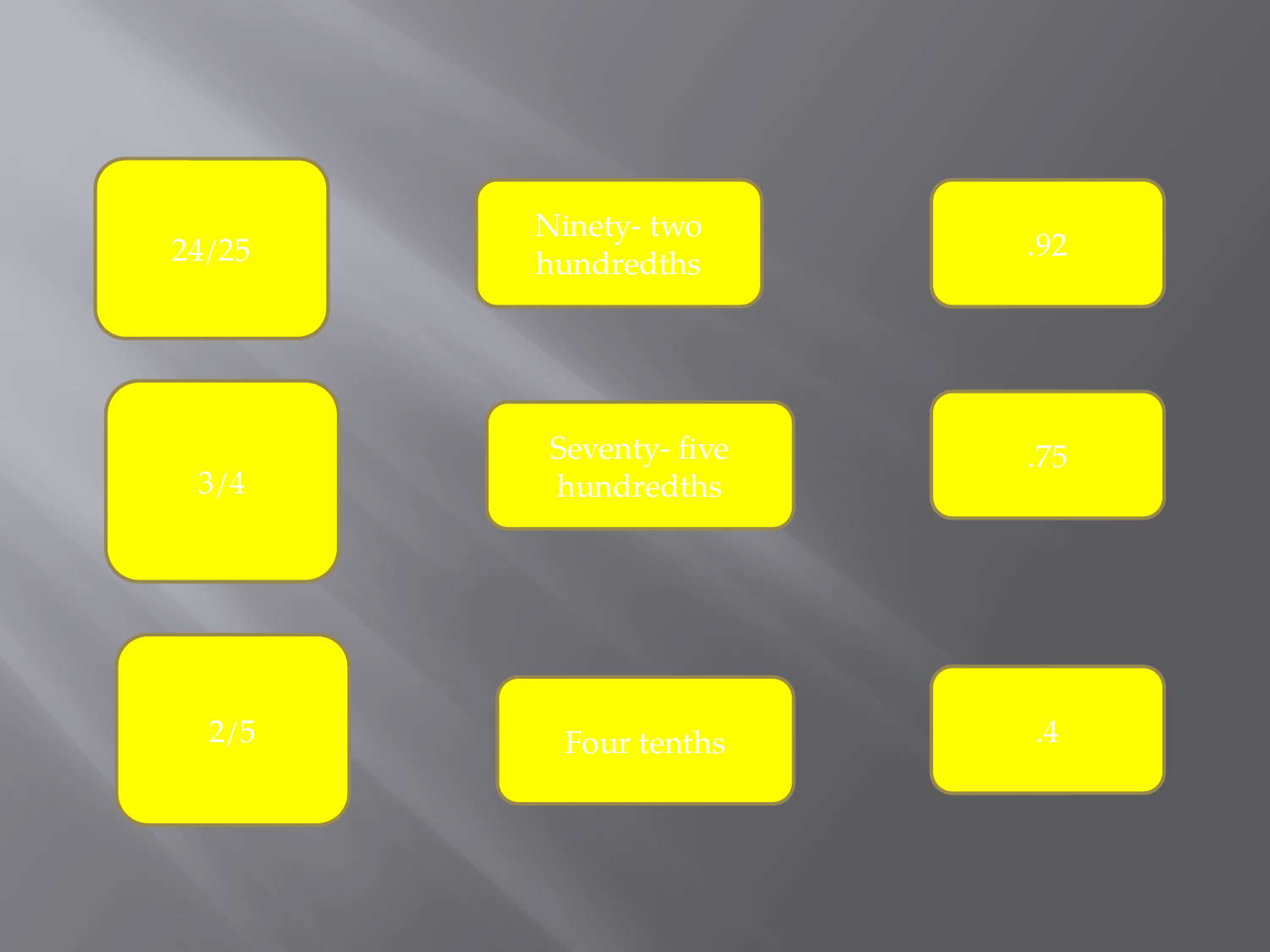

24/25
Ninety- two hundredths
.92
3/4
.75
Seventy- five hundredths
2/5
.4
Four tenths